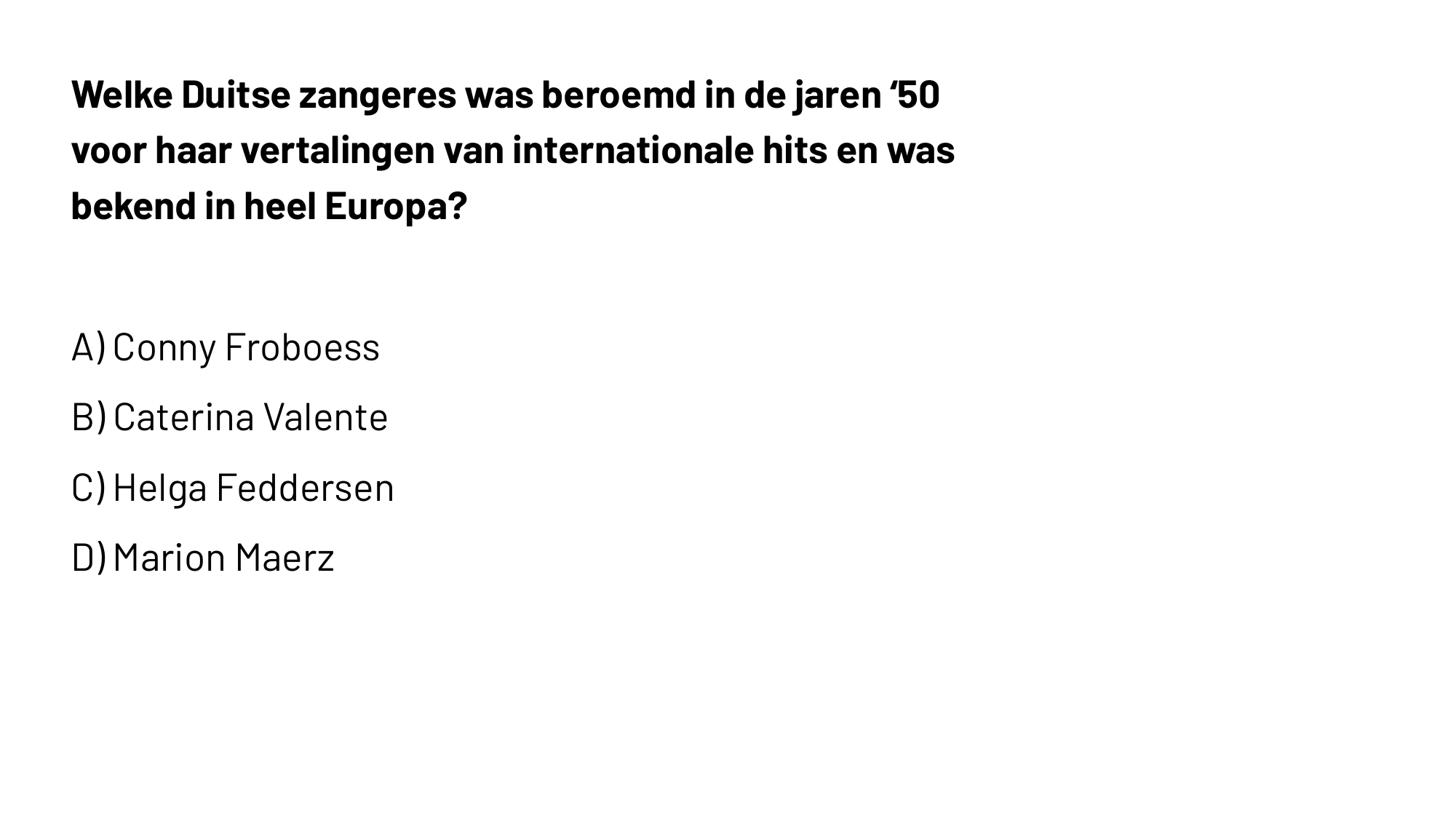

Welke Duitse zangeres was beroemd in de jaren ‘50
voor haar vertalingen van internationale hits en was
bekend in heel Europa?

A) Conny Froboess
B) Caterina Valente
C) Helga Feddersen
D) Marion Maerz